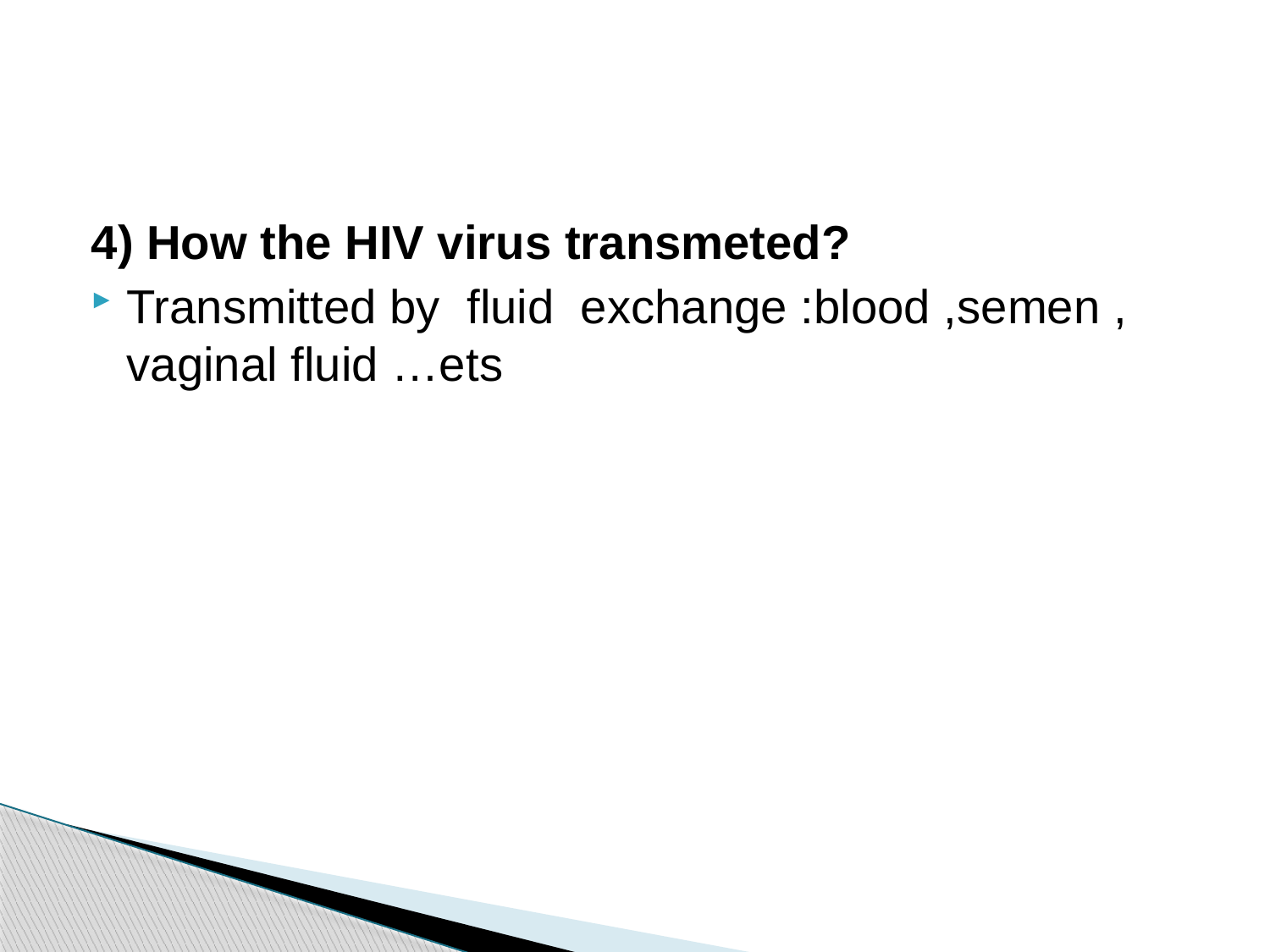

#
4) How the HIV virus transmeted?
Transmitted by  fluid  exchange :blood ,semen , vaginal fluid …ets